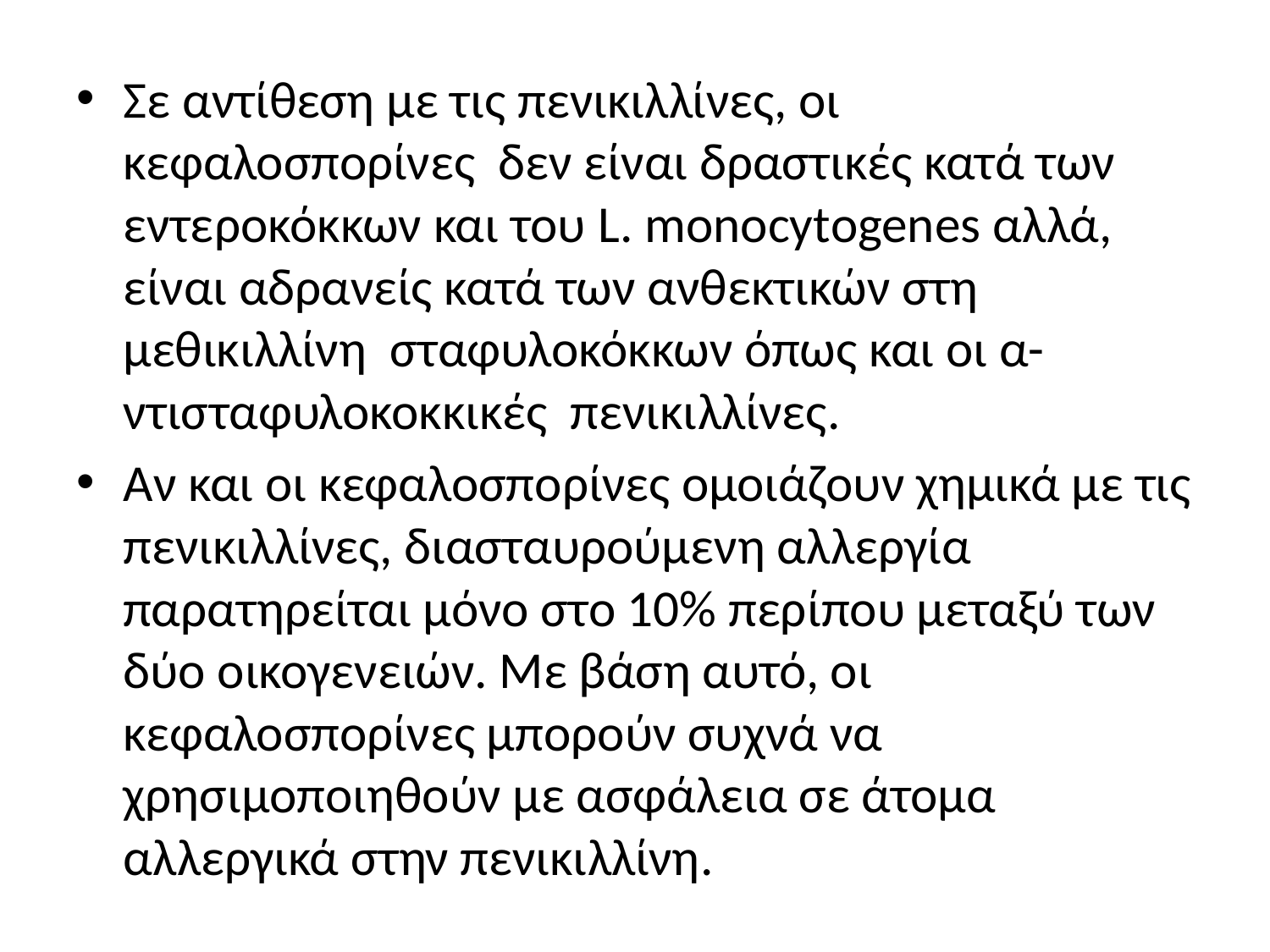

Σε αντίθεση με τις πενικιλλίνες, οι κεφαλοσπορίνες  δεν είναι δραστικές κατά των εντεροκόκκων και του L. monocytogenes αλλά, είναι αδρανείς κατά των ανθεκτικών στη μεθικιλλίνη  σταφυλοκόκκων όπως και οι α- ντισταφυλοκοκκικές  πενικιλλίνες.
Αν και οι κεφαλοσπορίνες ομοιάζουν χημικά με τις πενικιλλίνες, διασταυρούμενη αλλεργία παρατηρείται μόνο στο 10% περίπου μεταξύ των δύο οικογενειών. Με βάση αυτό, οι κεφαλοσπορίνες μπορούν συχνά να χρησιμοποιηθούν με ασφάλεια σε άτομα αλλεργικά στην πενικιλλίνη.